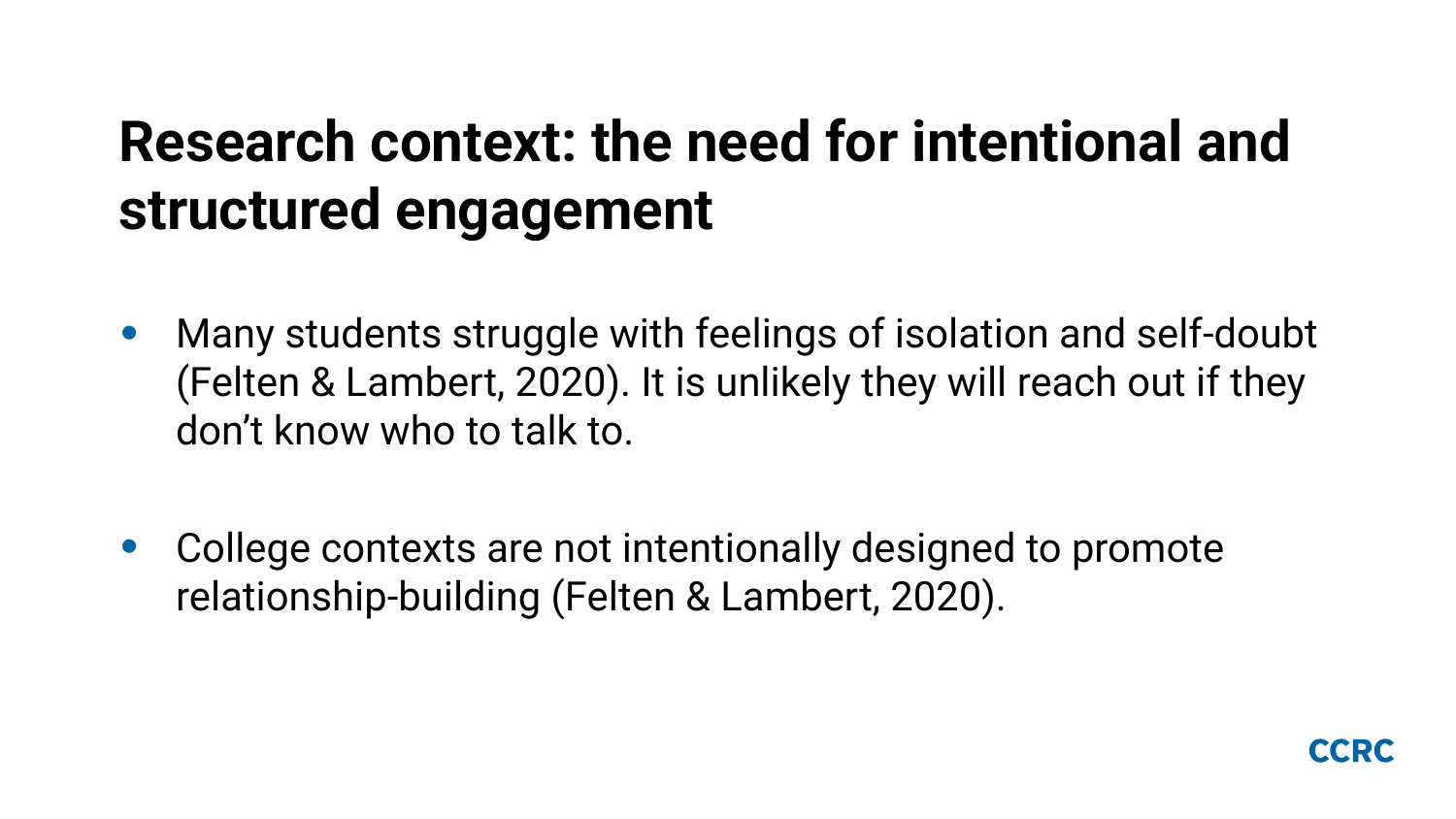

# Research context: the need for intentional and structured engagement

Many students struggle with feelings of isolation and self-doubt (Felten & Lambert, 2020). It is unlikely they will reach out if they don’t know who to talk to.

College contexts are not intentionally designed to promote relationship-building (Felten & Lambert, 2020).